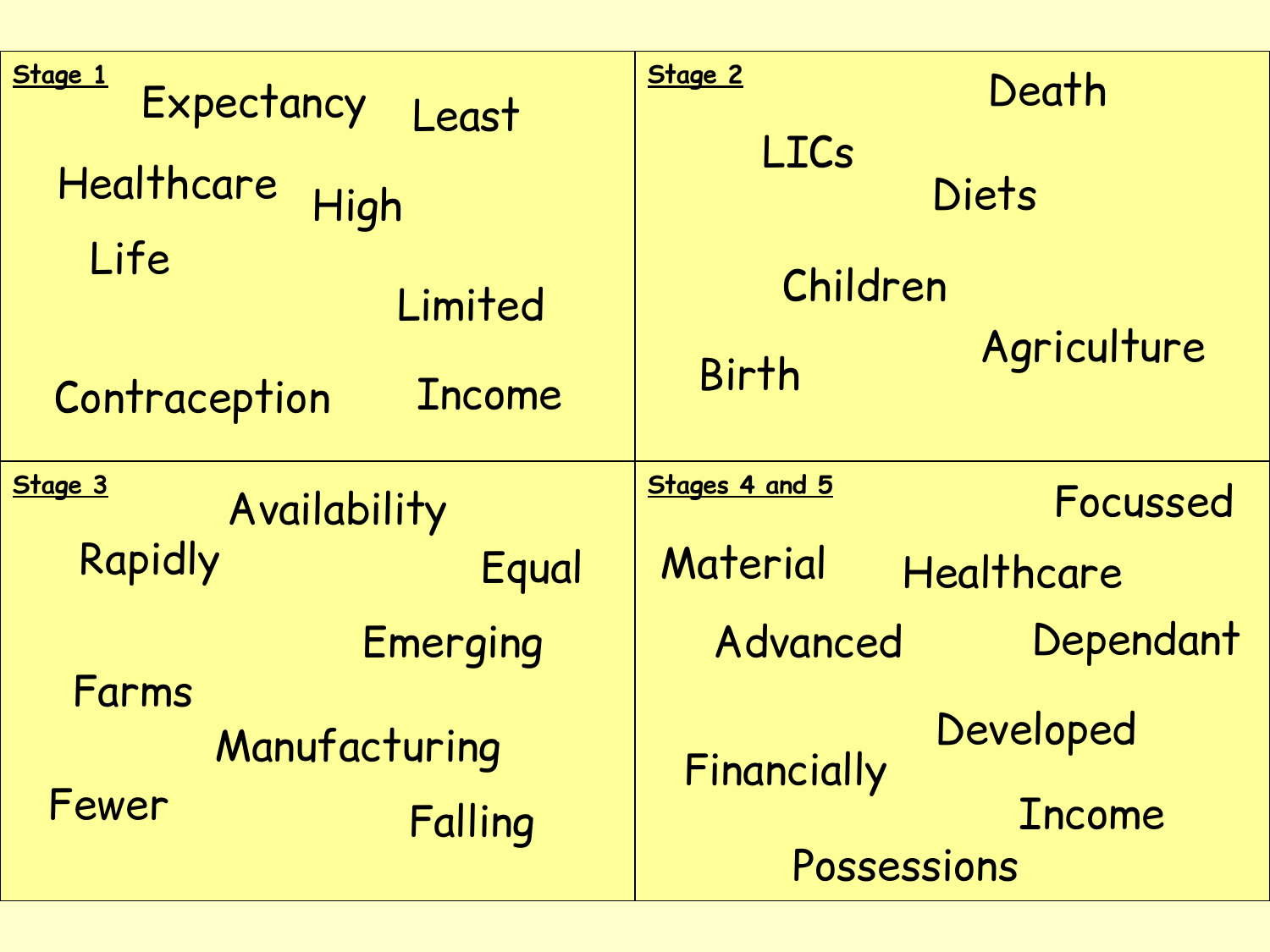

| Stage 1 | Stage 2 |
| --- | --- |
| Stage 3 | Stages 4 and 5 |
Death
Expectancy
Least
LICs
Healthcare
Diets
High
Life
Children
Limited
Agriculture
Birth
Income
Contraception
Focussed
Availability
Rapidly
Material
Equal
Healthcare
Dependant
Emerging
Advanced
Farms
Developed
Manufacturing
Financially
Fewer
Income
Falling
Possessions